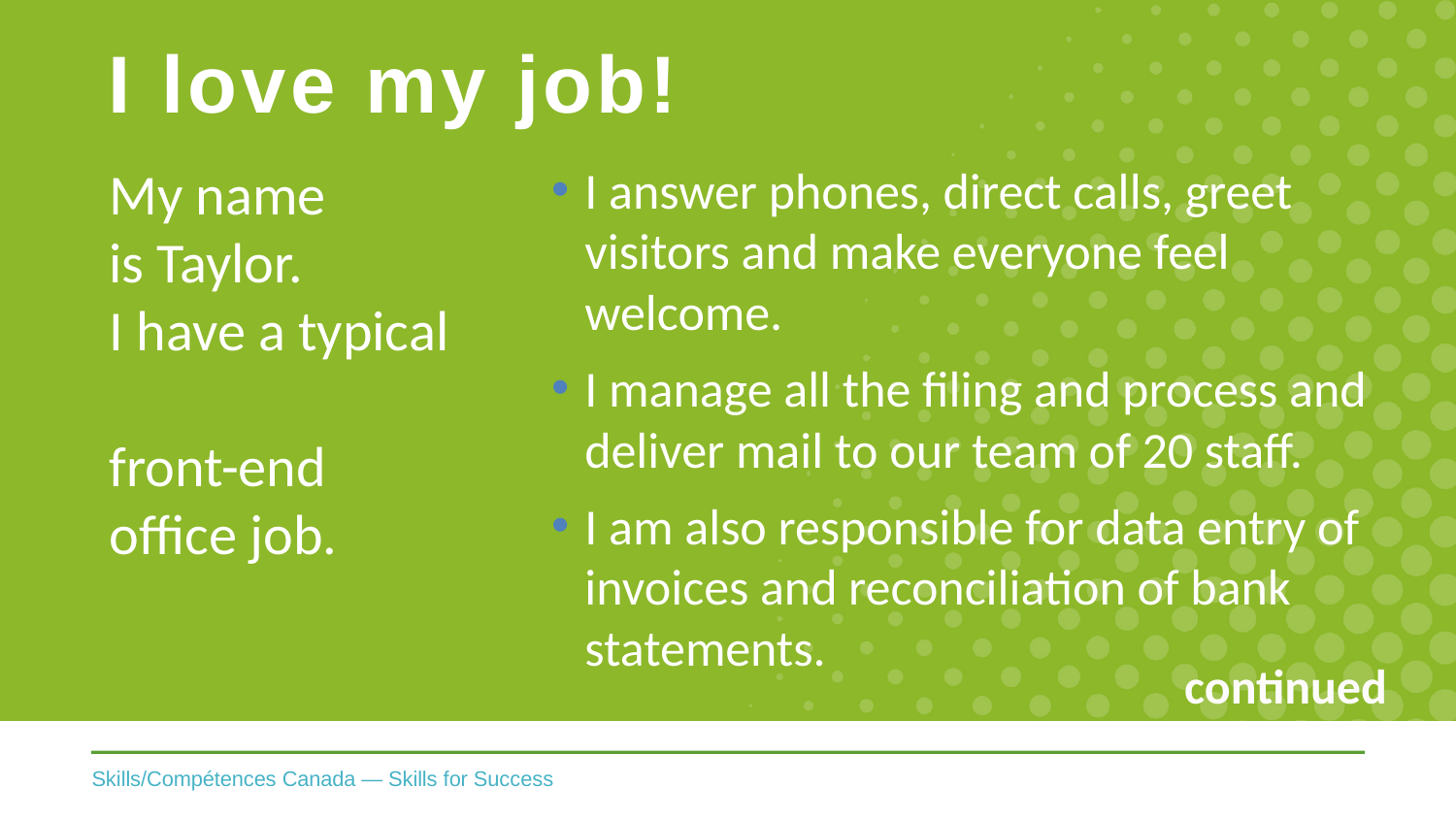

# I love my job!
My name
is Taylor.
I have a typical
front-end office job.
I answer phones, direct calls, greet visitors and make everyone feel welcome.
I manage all the filing and process and deliver mail to our team of 20 staff.
I am also responsible for data entry of invoices and reconciliation of bank statements.
continued